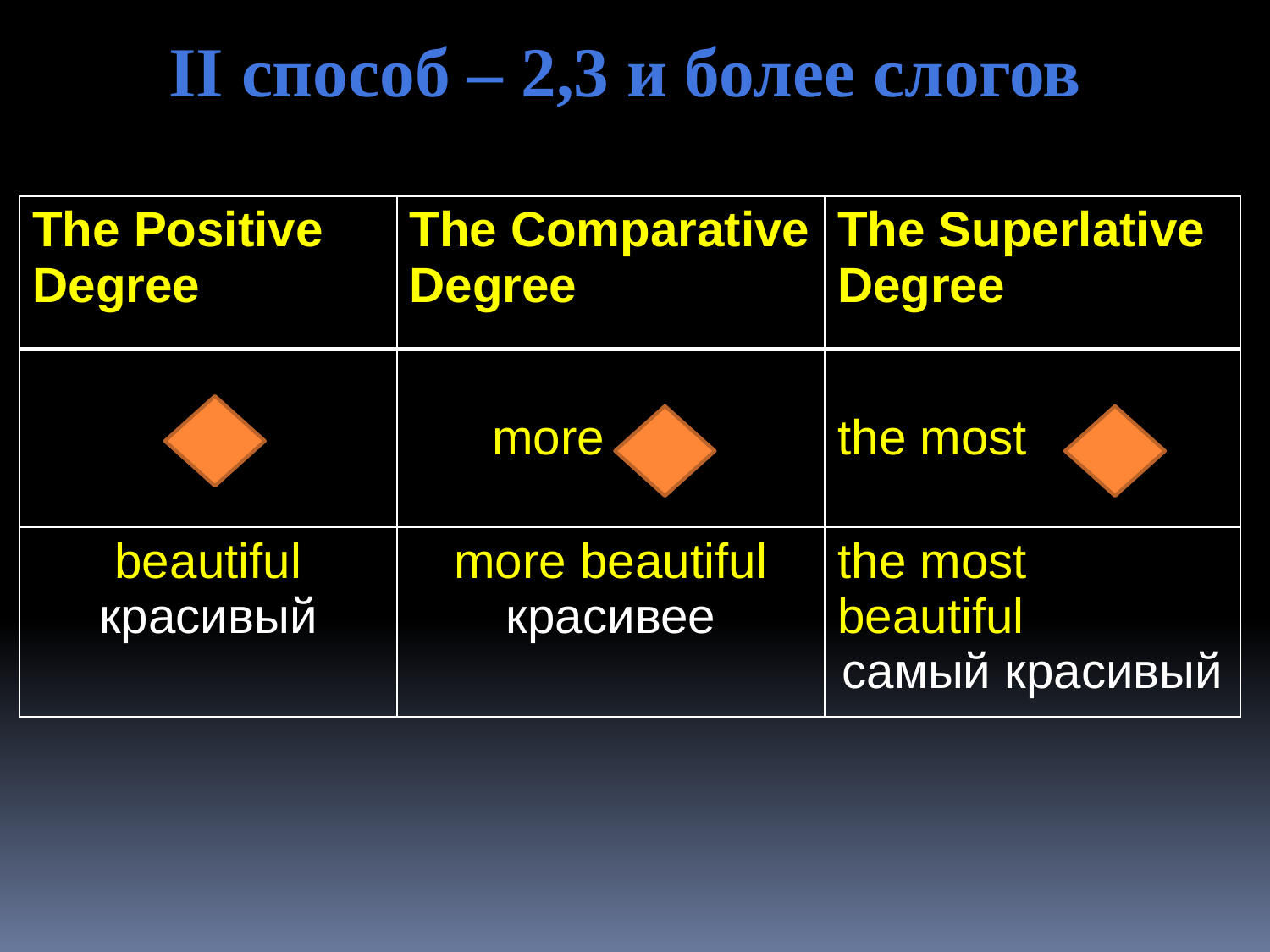

II способ – 2,3 и более слогов
| The Positive Degree | The Comparative Degree | The Superlative Degree |
| --- | --- | --- |
|  | more | the most |
| beautiful красивый | more beautiful красивее | the most beautiful самый красивый |